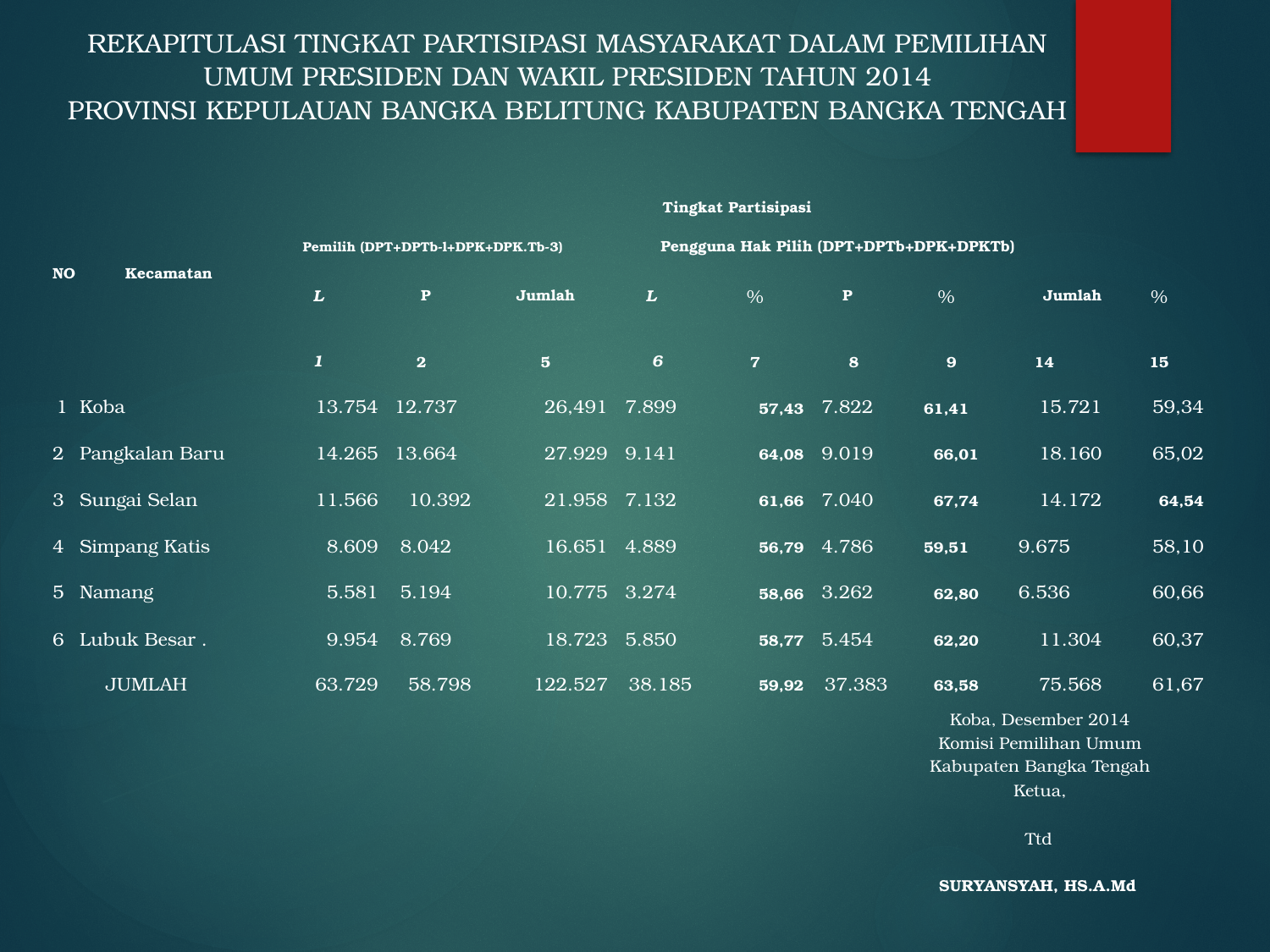

REKAPITULASI TINGKAT PARTISIPASI MASYARAKAT DALAM PEMILIHAN UMUM PRESIDEN DAN WAKIL PRESIDEN TAHUN 2014
PROVINSI KEPULAUAN BANGKA BELITUNG KABUPATEN BANGKA TENGAH
|  |  | Tingkat Partisipasi |  |  |  |  |  |  |  |  |
| --- | --- | --- | --- | --- | --- | --- | --- | --- | --- | --- |
|  |  | Pemilih (DPT+DPTb-l+DPK+DPK.Tb-3) |  |  | Pengg | una Hak Pilih (DPT+DPTb+DPK+DPKTb) |  |  |  |  |
| NO | Kecamatan |  |  |  |  |  |  |  |  |  |
|  |  | L | P | Jumlah | L | % | P | % | Jumlah | % |
|  |  | 1 | 2 | 5 | 6 | 7 | 8 | 9 | 14 | 15 |
| 1 | Koba | 13.754 | 12.737 | 26,491 | 7.899 | 57,43 | 7.822 | 61,41 | 15.721 | 59,34 |
| 2 | Pangkalan Baru | 14.265 | 13.664 | 27.929 | 9.141 | 64,08 | 9.019 | 66,01 | 18.160 | 65,02 |
| 3 | Sungai Selan | 11.566 | 10.392 | 21.958 | 7.132 | 61,66 | 7.040 | 67,74 | 14.172 | 64,54 |
| 4 | Simpang Katis | 8.609 | 8.042 | 16.651 | 4.889 | 56,79 | 4.786 | 59,51 | 9.675 | 58,10 |
| 5 | Namang | 5.581 | 5.194 | 10.775 | 3.274 | 58,66 | 3.262 | 62,80 | 6.536 | 60,66 |
| 6 | Lubuk Besar . | 9.954 | 8.769 | 18.723 | 5.850 | 58,77 | 5.454 | 62,20 | 11.304 | 60,37 |
| JUMLAH |  | 63.729 | 58.798 | 122.527 | 38.185 | 59,92 | 37.383 | 63,58 | 75.568 | 61,67 |
Koba, Desember 2014 Komisi Pemilihan Umum Kabupaten Bangka Tengah Ketua,
Ttd
SURYANSYAH, HS.A.Md